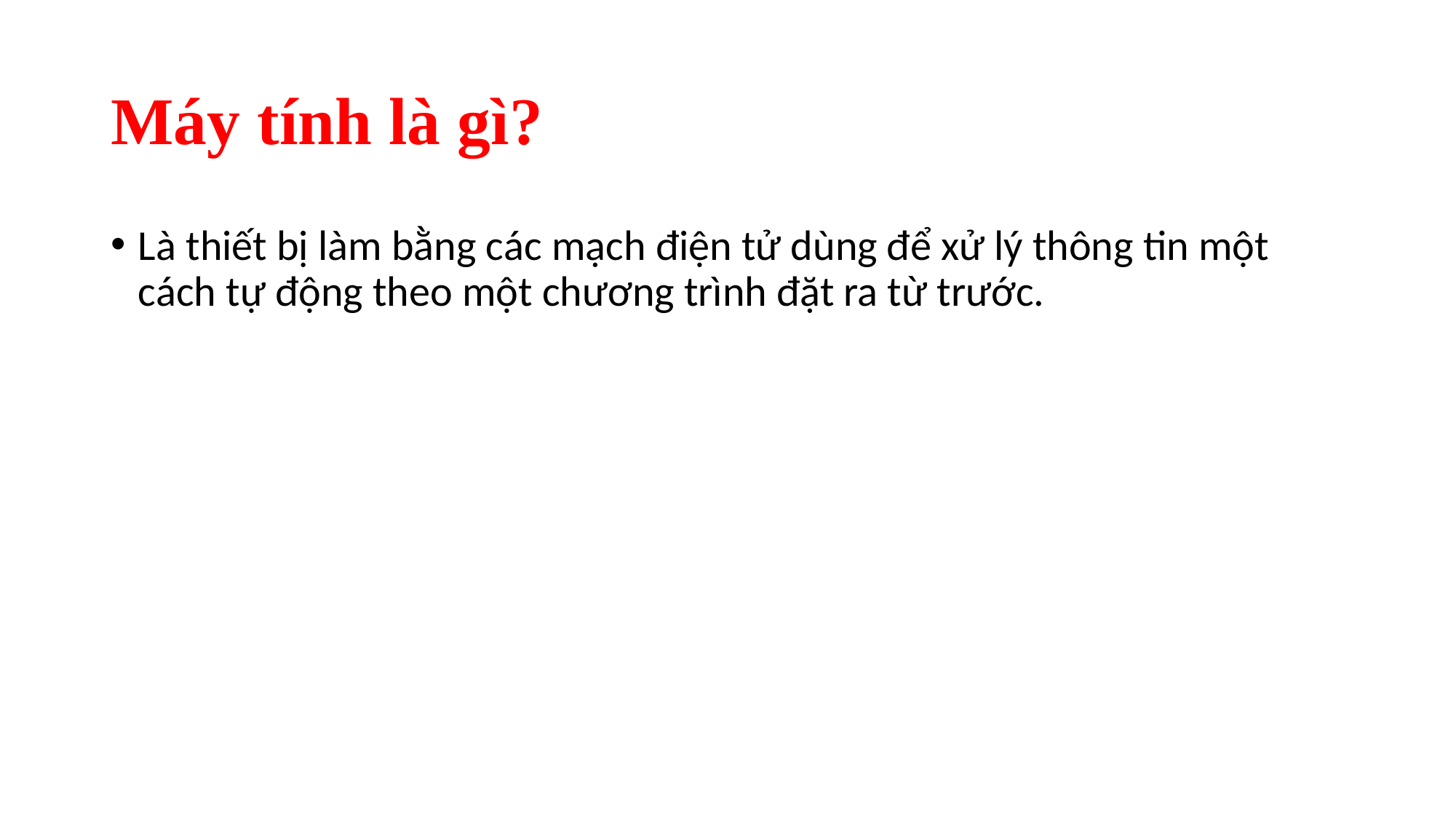

# Máy tính là gì?
Là thiết bị làm bằng các mạch điện tử dùng để xử lý thông tin một cách tự động theo một chương trình đặt ra từ trước.